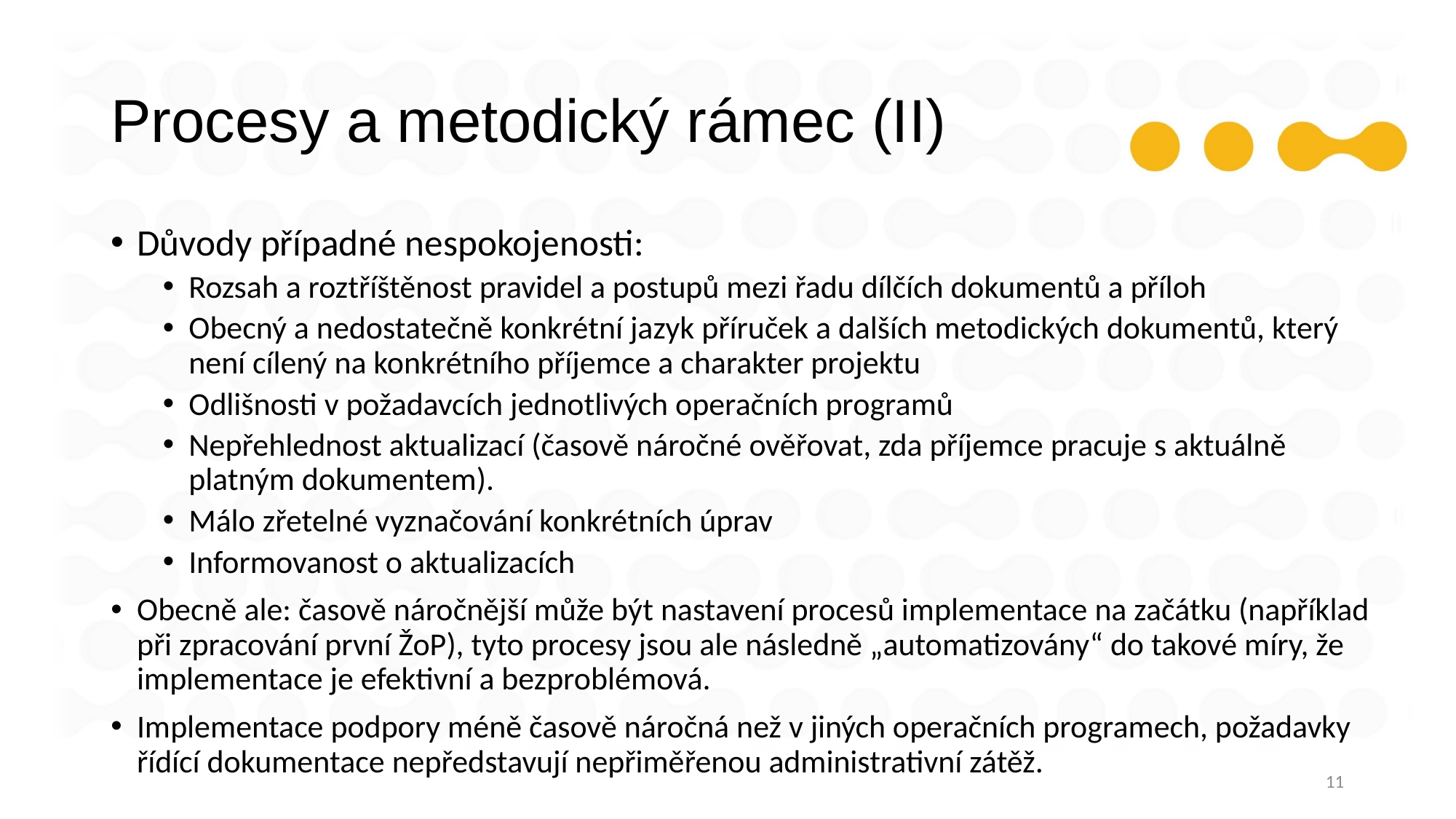

# Procesy a metodický rámec (II)
Důvody případné nespokojenosti:
Rozsah a roztříštěnost pravidel a postupů mezi řadu dílčích dokumentů a příloh
Obecný a nedostatečně konkrétní jazyk příruček a dalších metodických dokumentů, který není cílený na konkrétního příjemce a charakter projektu
Odlišnosti v požadavcích jednotlivých operačních programů
Nepřehlednost aktualizací (časově náročné ověřovat, zda příjemce pracuje s aktuálně platným dokumentem).
Málo zřetelné vyznačování konkrétních úprav
Informovanost o aktualizacích
Obecně ale: časově náročnější může být nastavení procesů implementace na začátku (například při zpracování první ŽoP), tyto procesy jsou ale následně „automatizovány“ do takové míry, že implementace je efektivní a bezproblémová.
Implementace podpory méně časově náročná než v jiných operačních programech, požadavky řídící dokumentace nepředstavují nepřiměřenou administrativní zátěž.
11